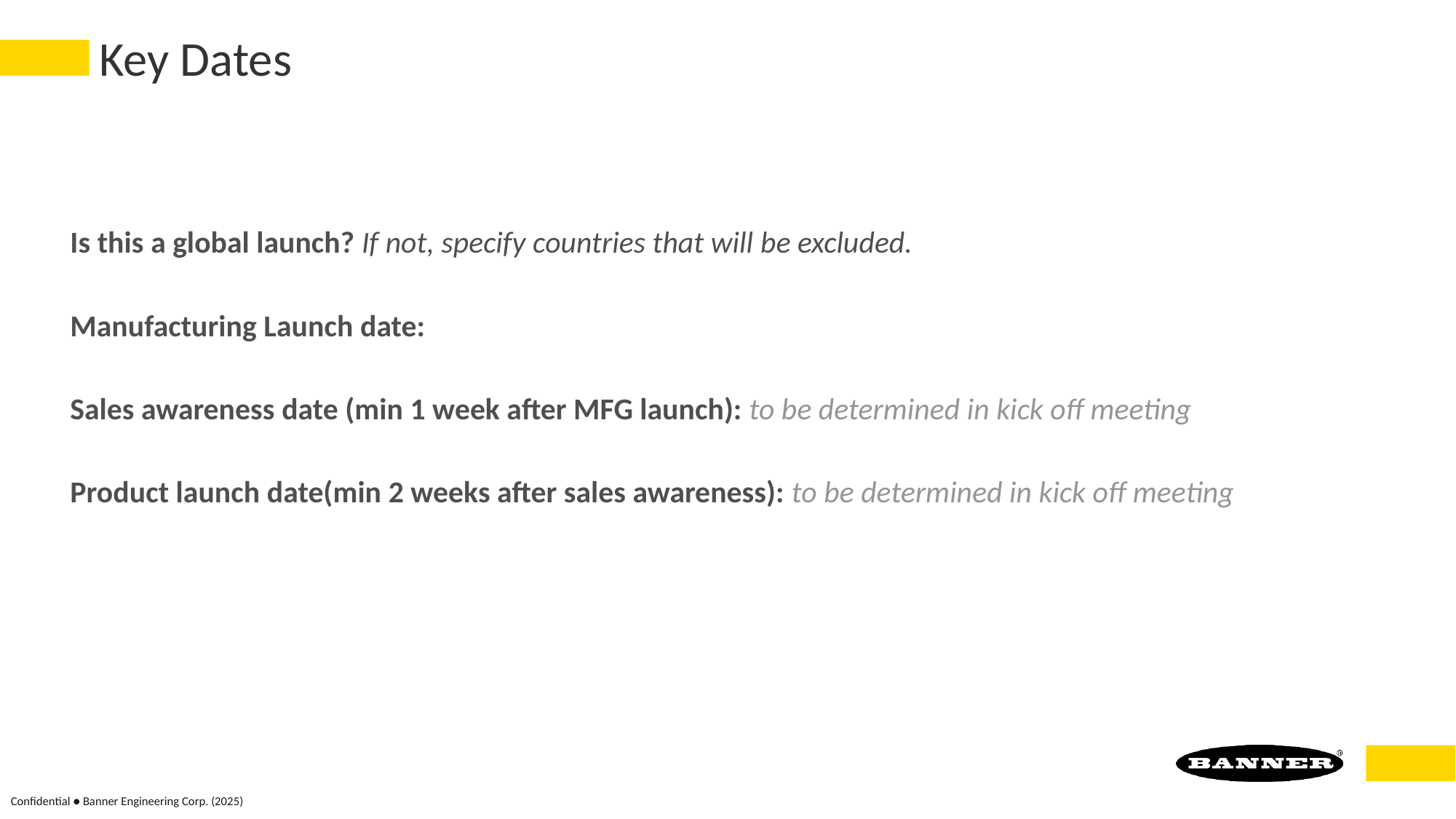

# Key Dates
Is this a global launch? If not, specify countries that will be excluded.

Manufacturing Launch date:

Sales awareness date (min 1 week after MFG launch): to be determined in kick off meeting

Product launch date(min 2 weeks after sales awareness): to be determined in kick off meeting